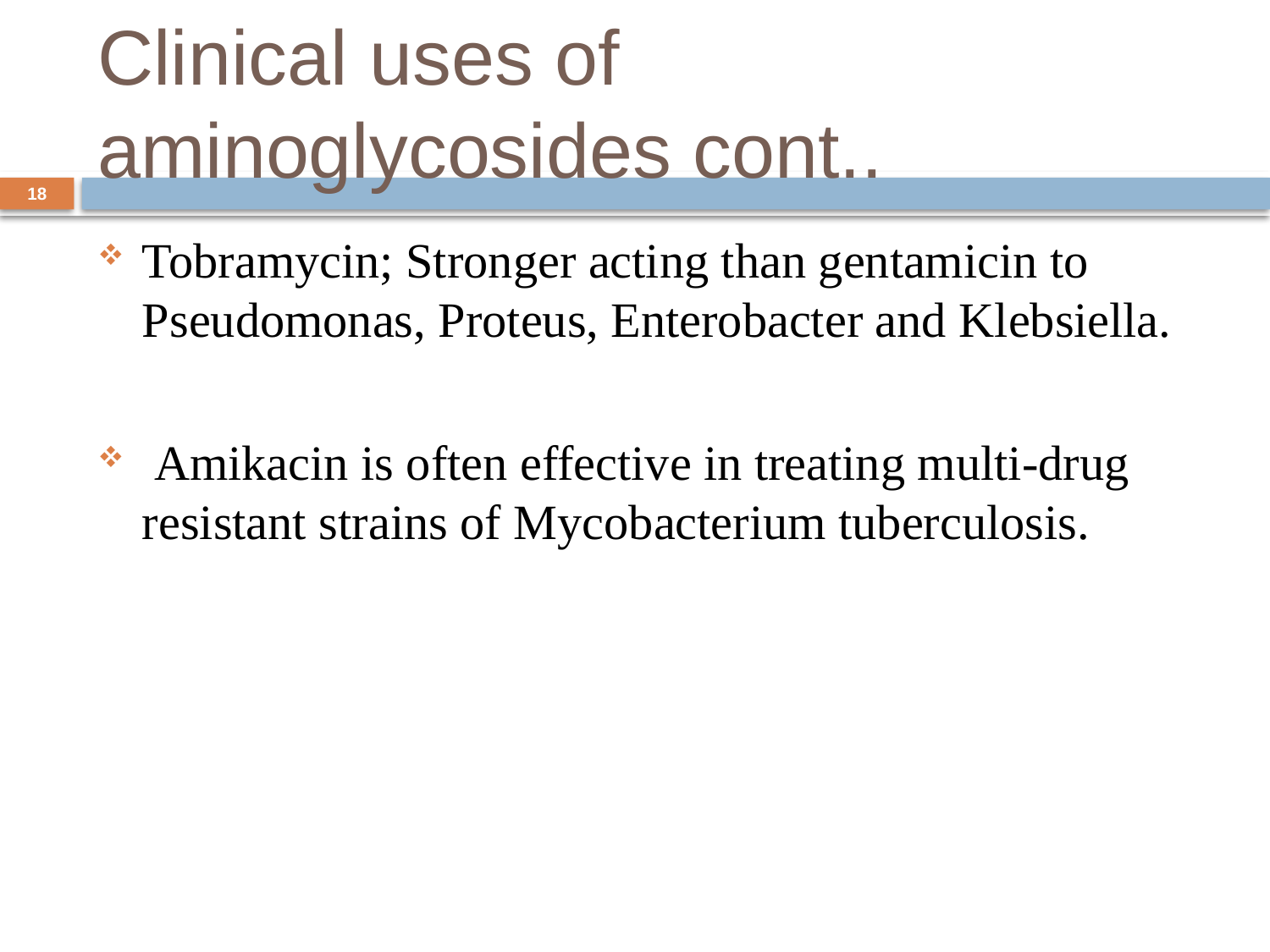

# Clinical uses of aminoglycosides cont..
18
Tobramycin; Stronger acting than gentamicin to Pseudomonas, Proteus, Enterobacter and Klebsiella.

 Amikacin is often effective in treating multi-drug resistant strains of Mycobacterium tuberculosis.